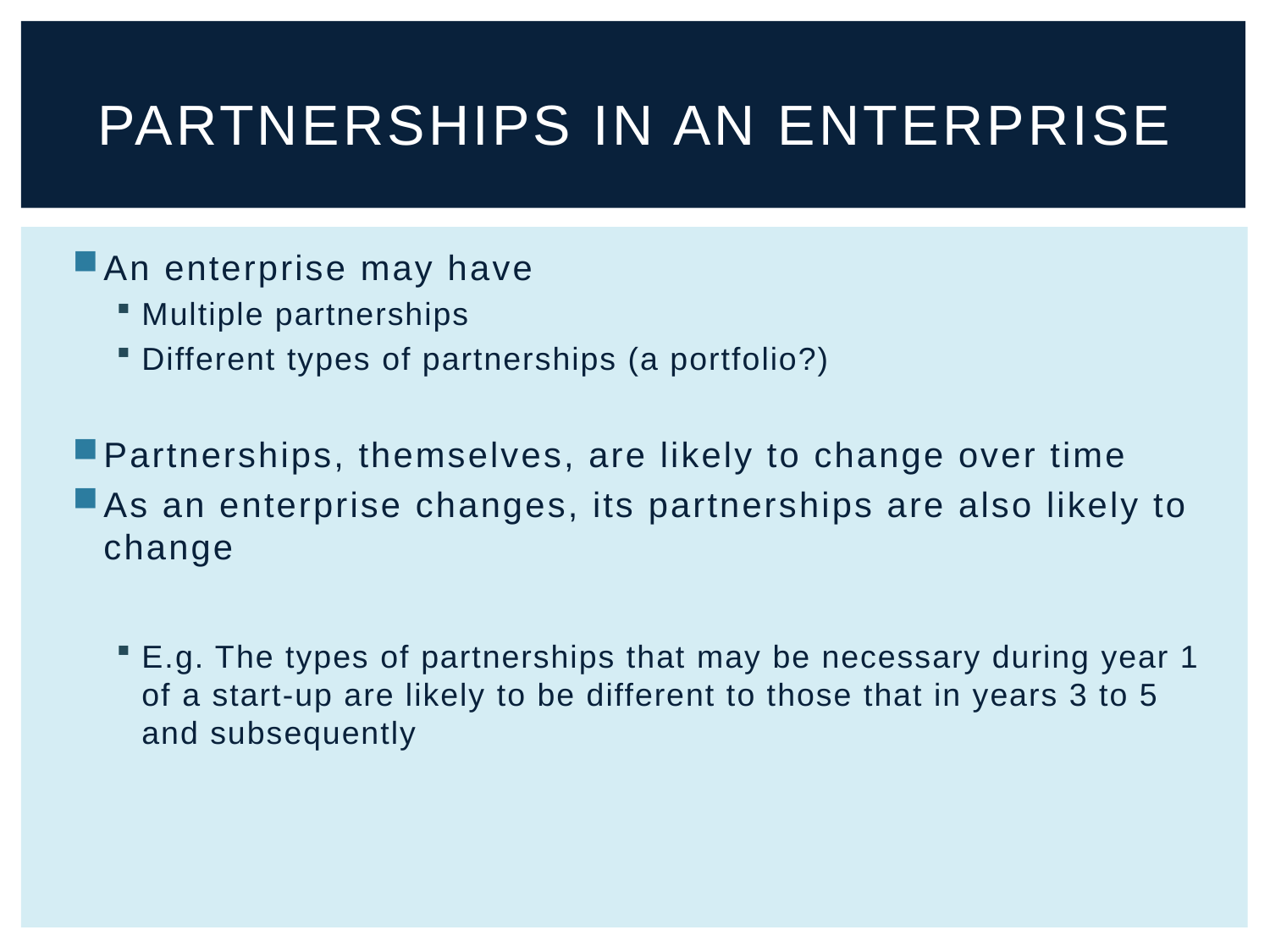

# Partnerships in an Enterprise
An enterprise may have
Multiple partnerships
Different types of partnerships (a portfolio?)

Partnerships, themselves, are likely to change over time
As an enterprise changes, its partnerships are also likely to change

E.g. The types of partnerships that may be necessary during year 1 of a start-up are likely to be different to those that in years 3 to 5 and subsequently